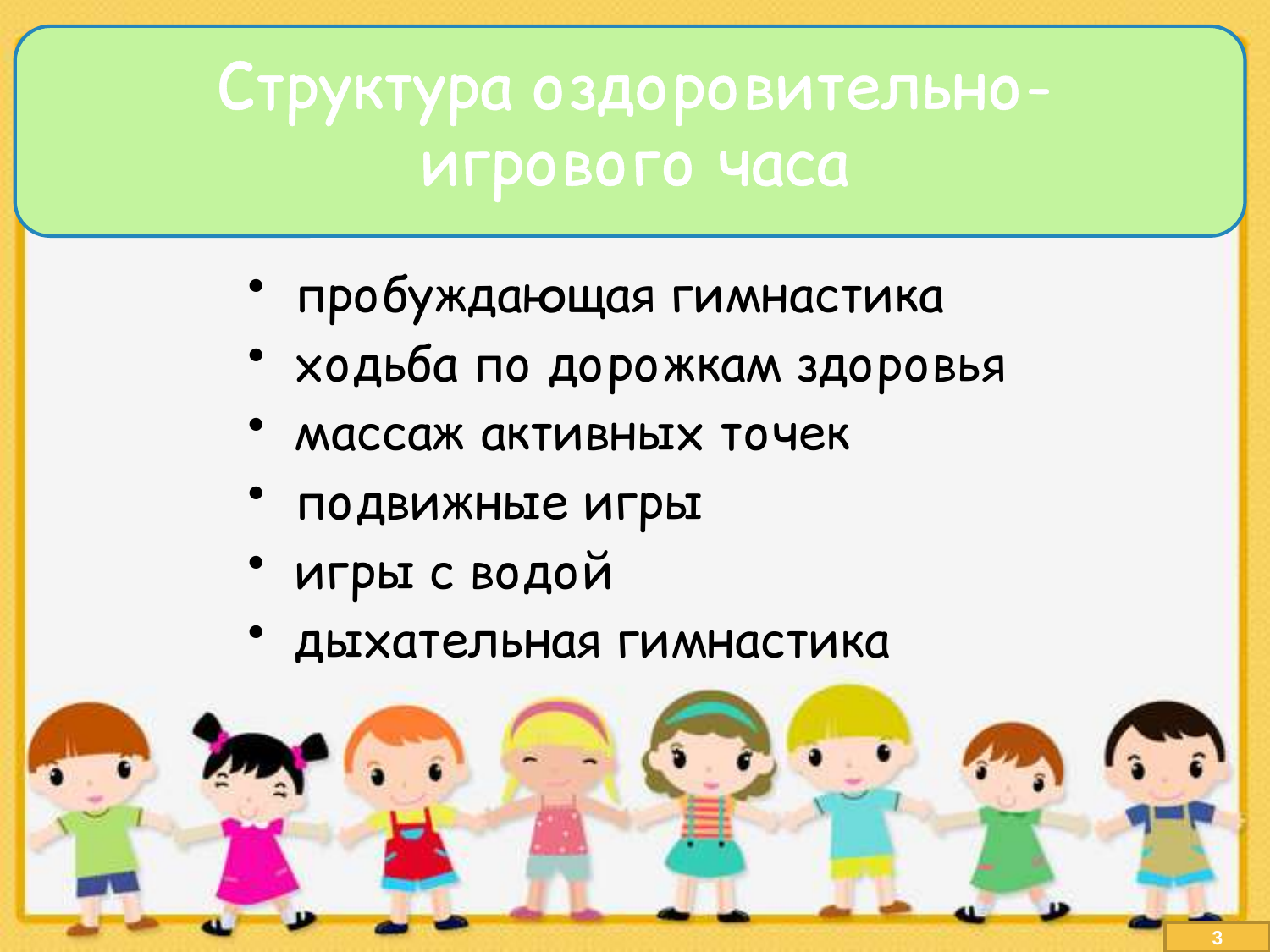

# Структура оздоровительно-игрового часа
пробуждающая гимнастика
ходьба по дорожкам здоровья
массаж активных точек
подвижные игры
игры с водой
дыхательная гимнастика

3